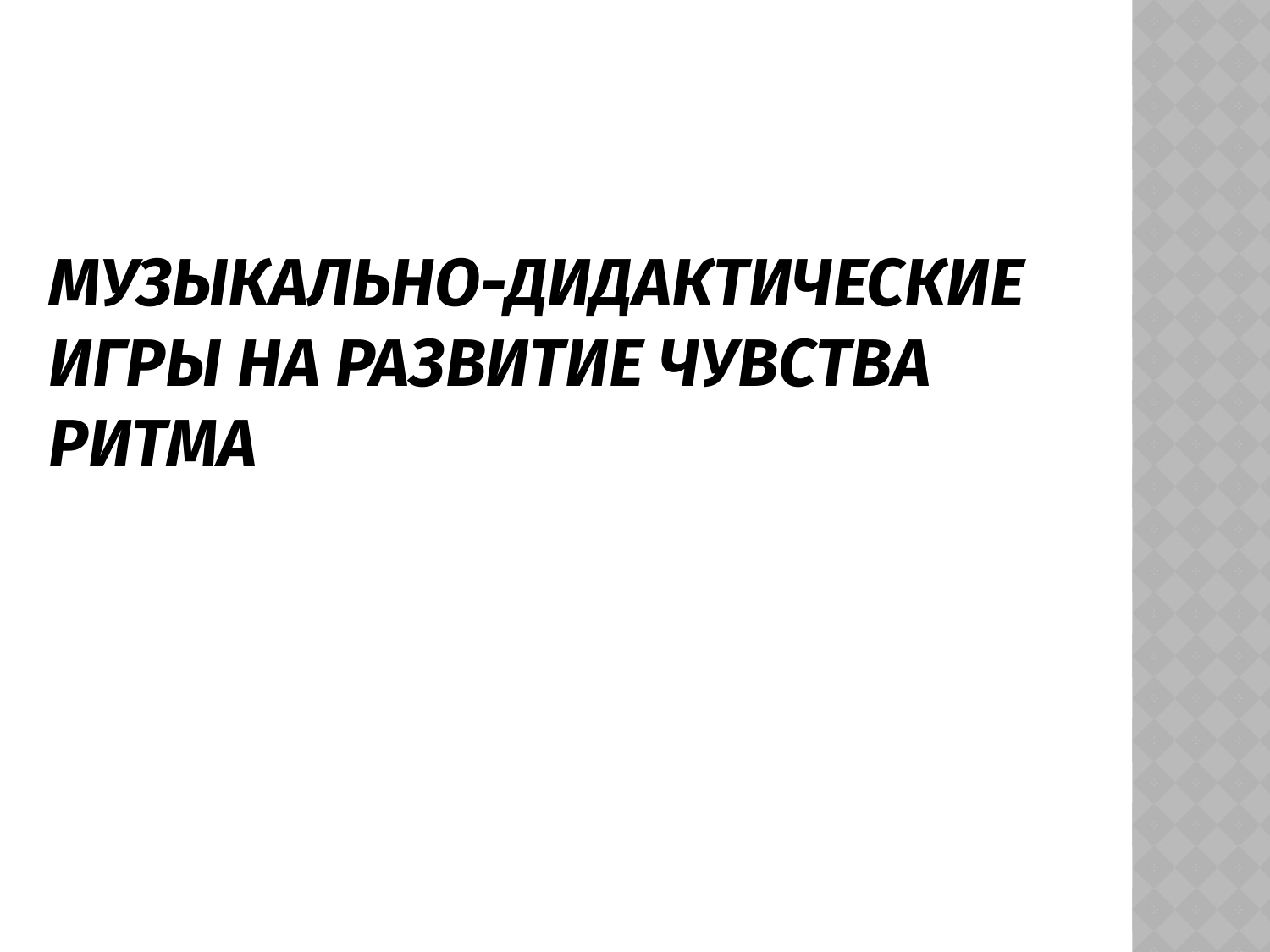

# МУЗЫКАЛЬНО-дидактические игры на развитие чувства ритма